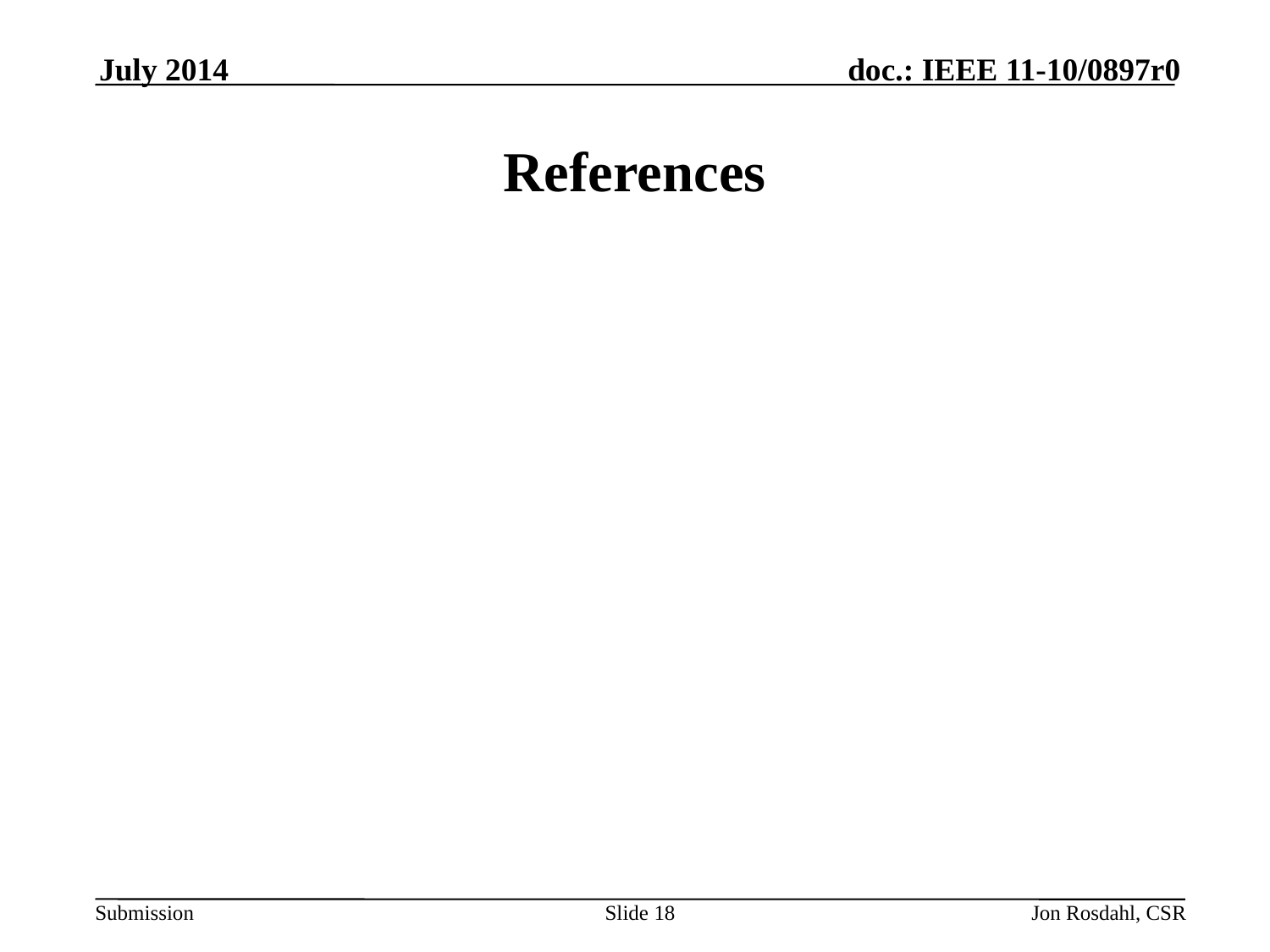

July 2014
# References

Slide 18
Jon Rosdahl, CSR